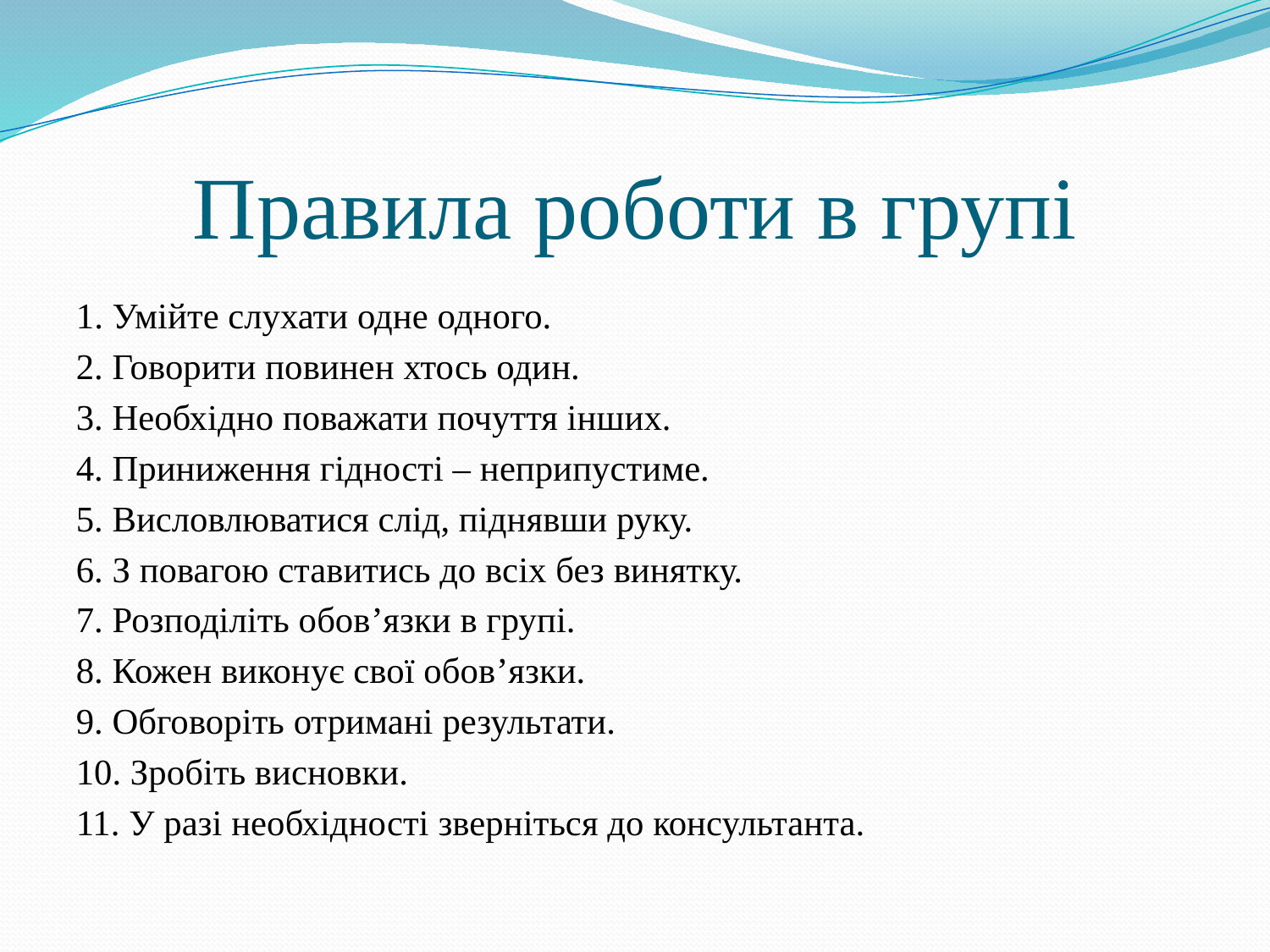

# Правила роботи в групі
1. Умійте слухати одне одного.
2. Говорити повинен хтось один.
3. Необхідно поважати почуття інших.
4. Приниження гідності – неприпустиме.
5. Висловлюватися слід, піднявши руку.
6. З повагою ставитись до всіх без винятку.
7. Розподіліть обов’язки в групі.
8. Кожен виконує свої обов’язки.
9. Обговоріть отримані результати.
10. Зробіть висновки.
11. У разі необхідності зверніться до консультанта.